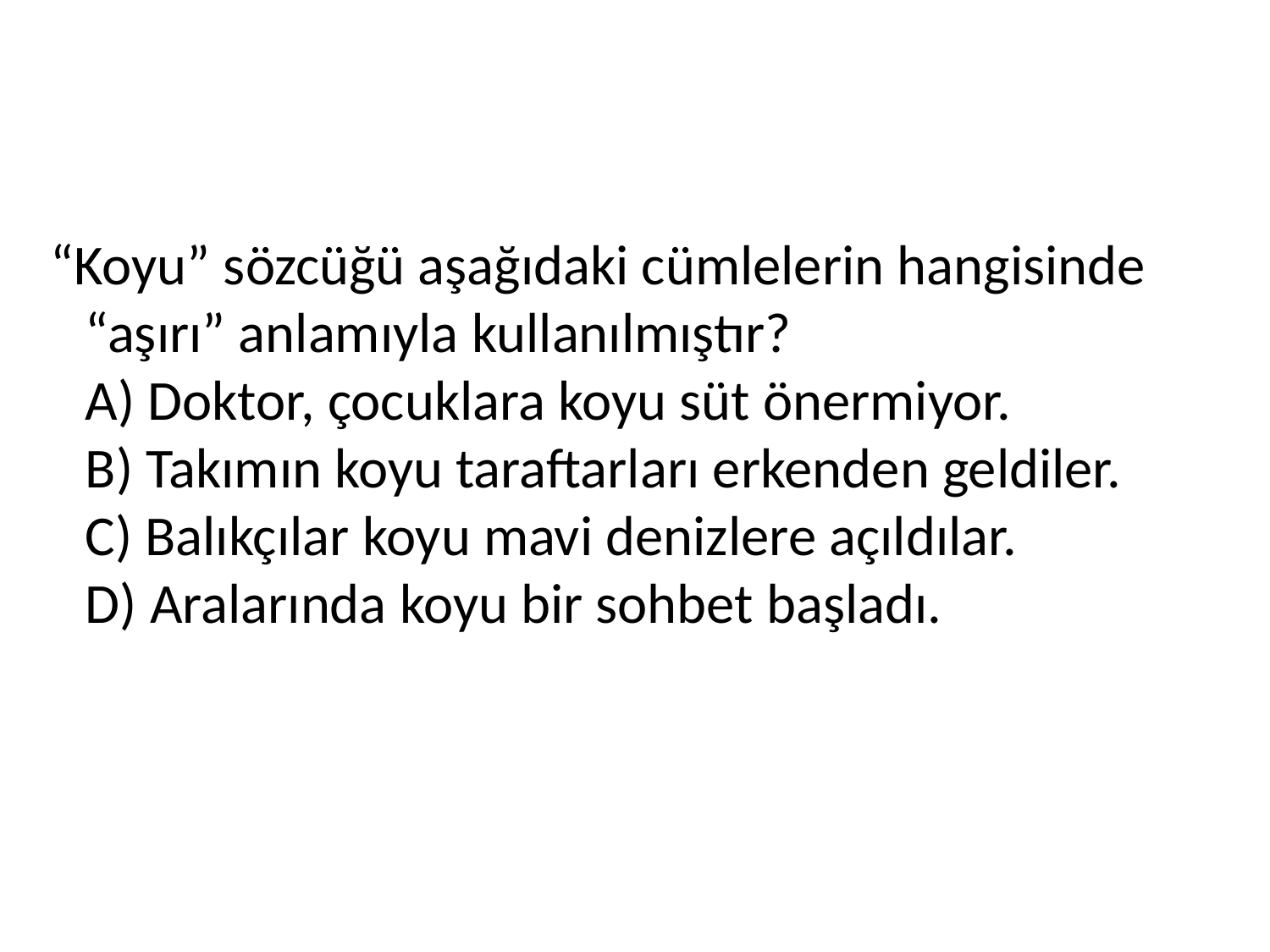

#
 “Koyu” sözcüğü aşağıdaki cümlelerin hangisinde “aşırı” anlamıyla kullanılmıştır? 
A) Doktor, çocuklara koyu süt önermiyor. 
B) Takımın koyu taraftarları erkenden geldiler. 
C) Balıkçılar koyu mavi denizlere açıldılar. 
D) Aralarında koyu bir sohbet başladı.